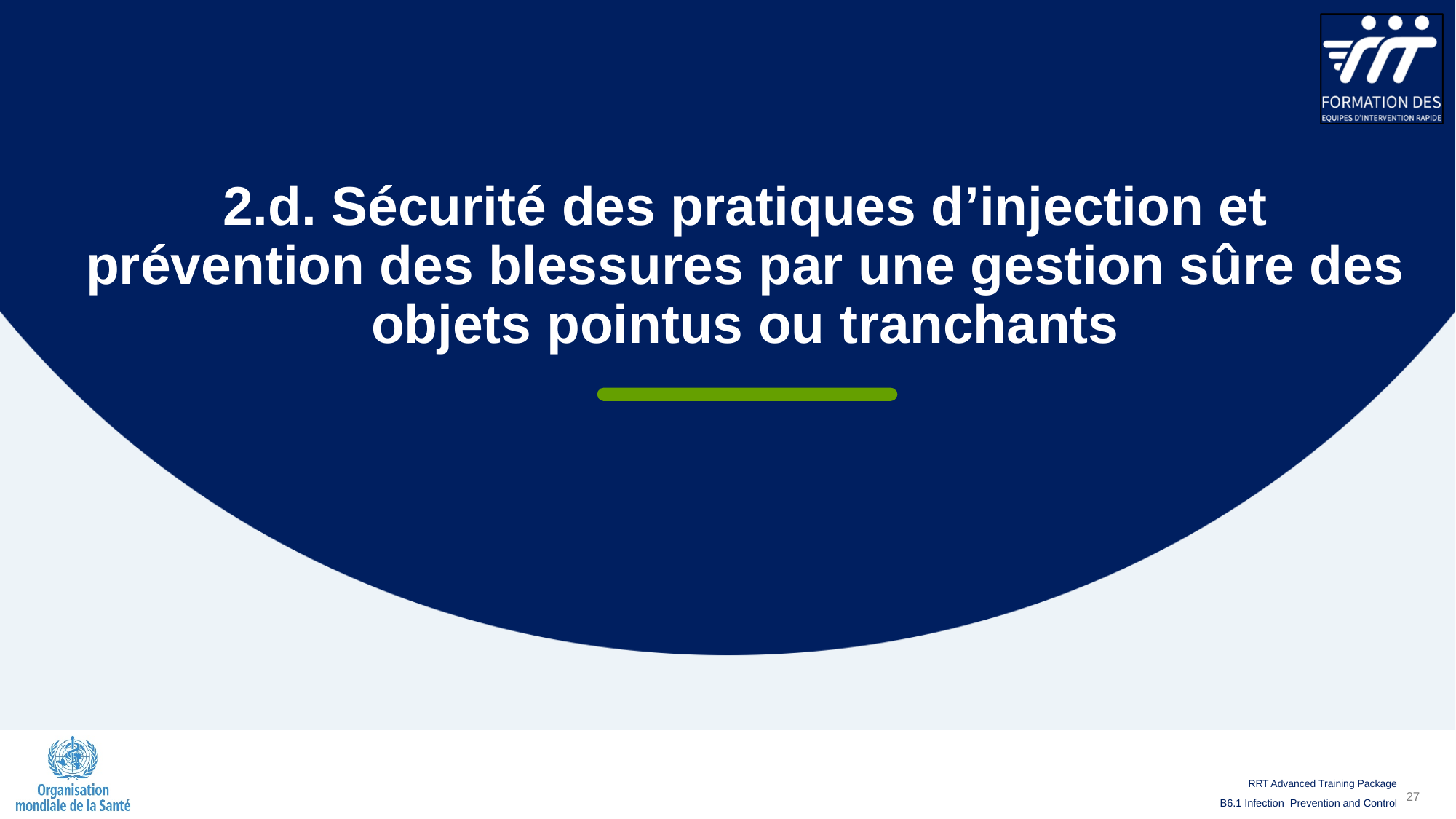

2.d. Sécurité des pratiques d’injection et prévention des blessures par une gestion sûre des objets pointus ou tranchants